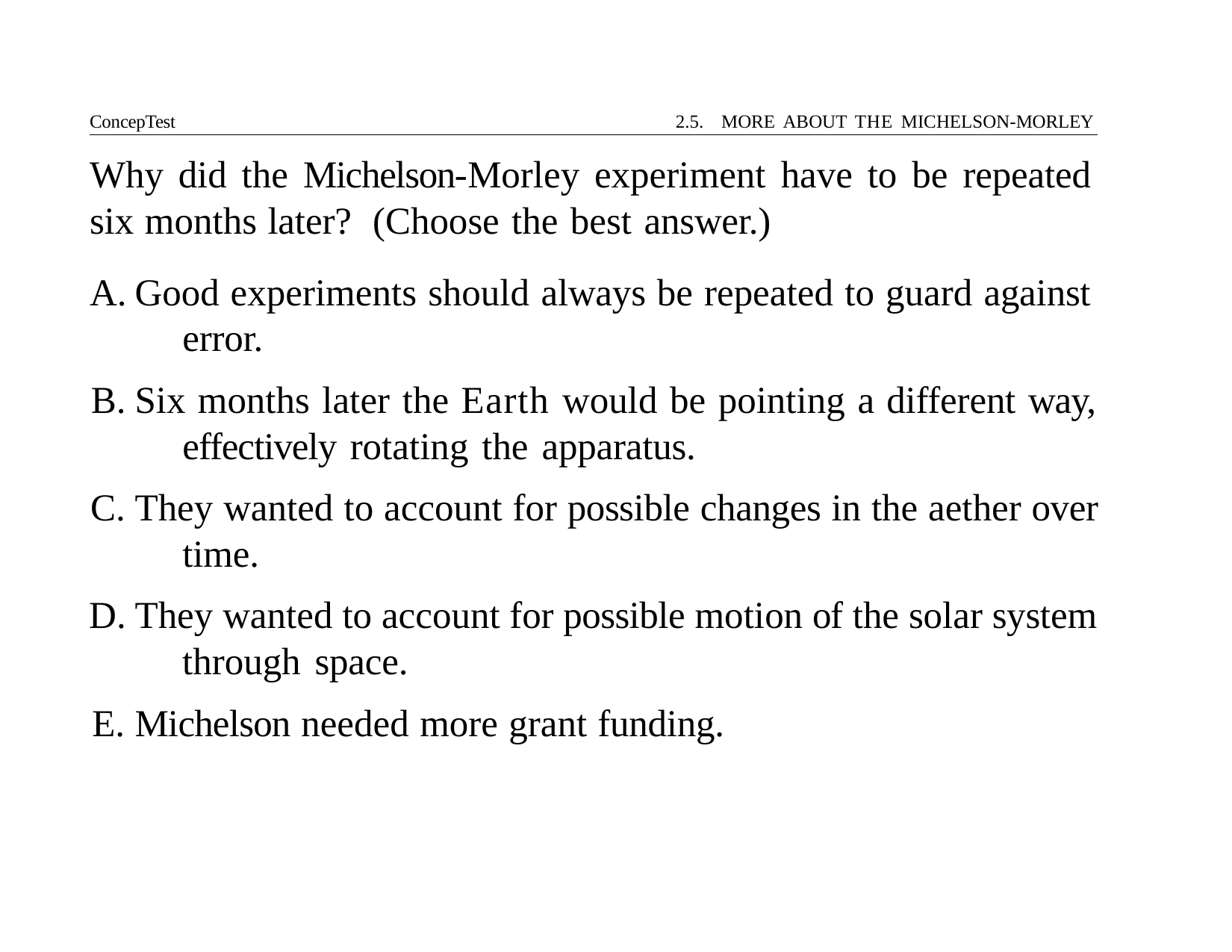

ConcepTest	2.5.  MORE ABOUT THE MICHELSON-MORLEY

# Why did the Michelson-Morley experiment have to be repeated six months later?	(Choose the best answer.)
Good experiments should always be repeated to guard against 	error.
Six months later the Earth would be pointing a different way, 	effectively rotating the apparatus.
They wanted to account for possible changes in the aether over 	time.
They wanted to account for possible motion of the solar system 	through space.
Michelson needed more grant funding.